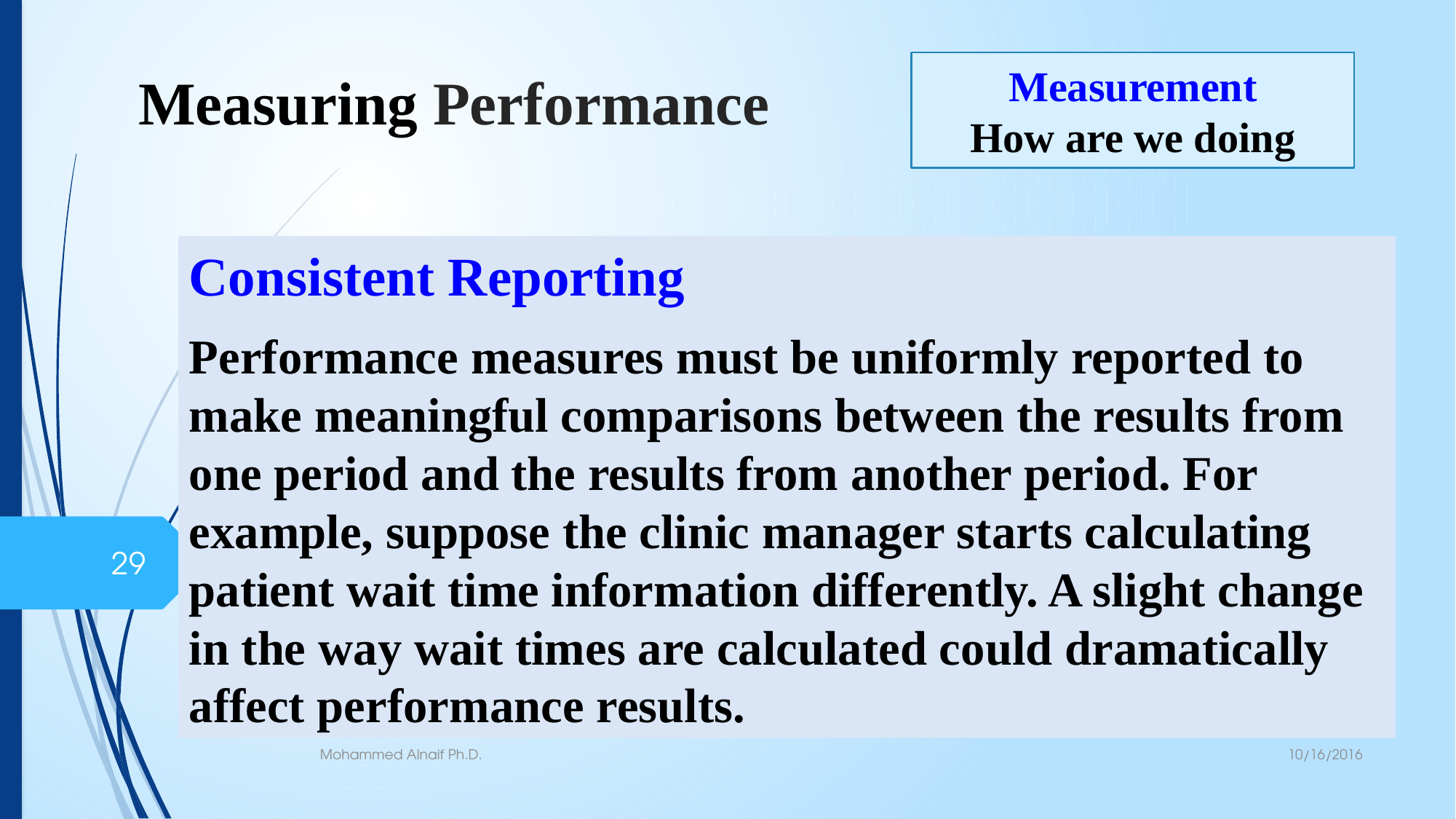

# Measuring Performance
Measurement
How are we doing

Consistent Reporting
Performance measures must be uniformly reported to make meaningful comparisons between the results from one period and the results from another period. For example, suppose the clinic manager starts calculating patient wait time information differently. A slight change in the way wait times are calculated could dramatically affect performance results.
29
10/16/2016
Mohammed Alnaif Ph.D.